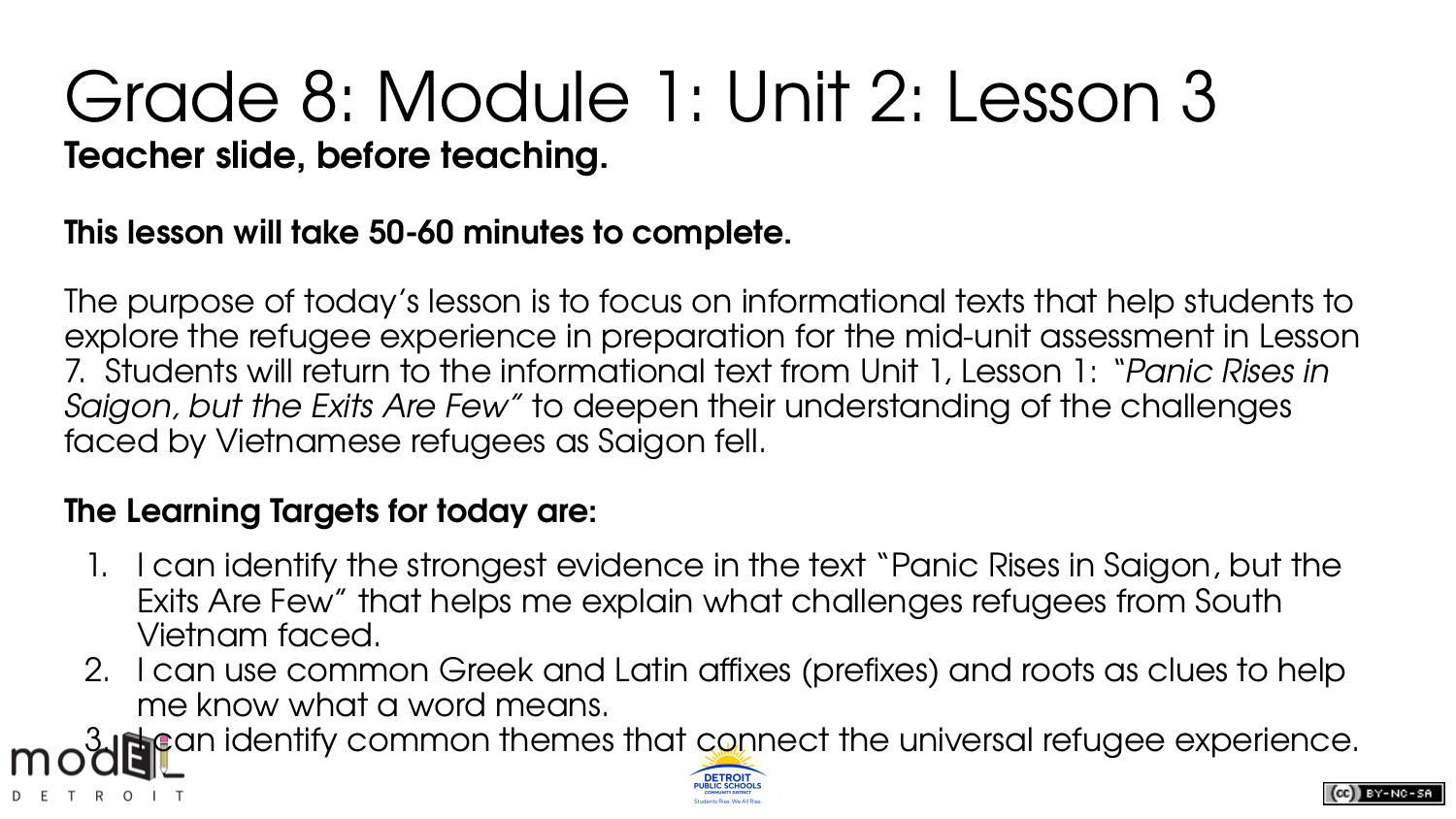

# Grade 8: Module 1: Unit 2: Lesson 3
Teacher slide, before teaching.
This lesson will take 50-60 minutes to complete.

The purpose of today’s lesson is to focus on informational texts that help students to explore the refugee experience in preparation for the mid-unit assessment in Lesson 7.  Students will return to the informational text from Unit 1, Lesson 1: “Panic Rises in Saigon, but the Exits Are Few” to deepen their understanding of the challenges faced by Vietnamese refugees as Saigon fell.

The Learning Targets for today are:
I can identify the strongest evidence in the text “Panic Rises in Saigon, but the Exits Are Few” that helps me explain what challenges refugees from South Vietnam faced.
I can use common Greek and Latin affixes (prefixes) and roots as clues to help me know what a word means.
I can identify common themes that connect the universal refugee experience.